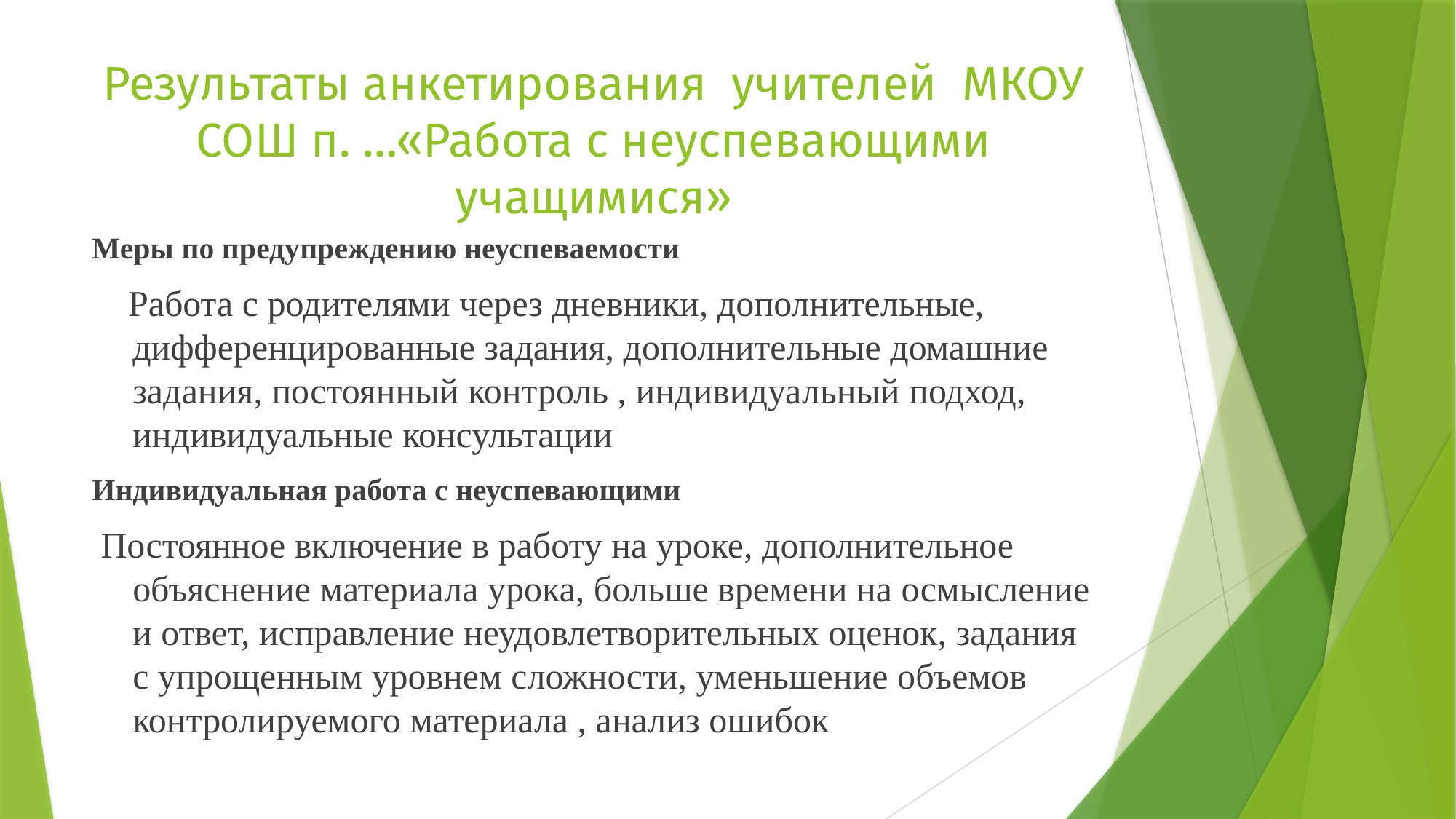

# Результаты анкетирования  учителей  МКОУ СОШ п. …«Работа с неуспевающими учащимися»
Меры по предупреждению неуспеваемости
    Работа с родителями через дневники, дополнительные, дифференцированные задания, дополнительные домашние задания, постоянный контроль , индивидуальный подход, индивидуальные консультации
Индивидуальная работа с неуспевающими
 Постоянное включение в работу на уроке, дополнительное объяснение материала урока, больше времени на осмысление и ответ, исправление неудовлетворительных оценок, задания с упрощенным уровнем сложности, уменьшение объемов контролируемого материала , анализ ошибок